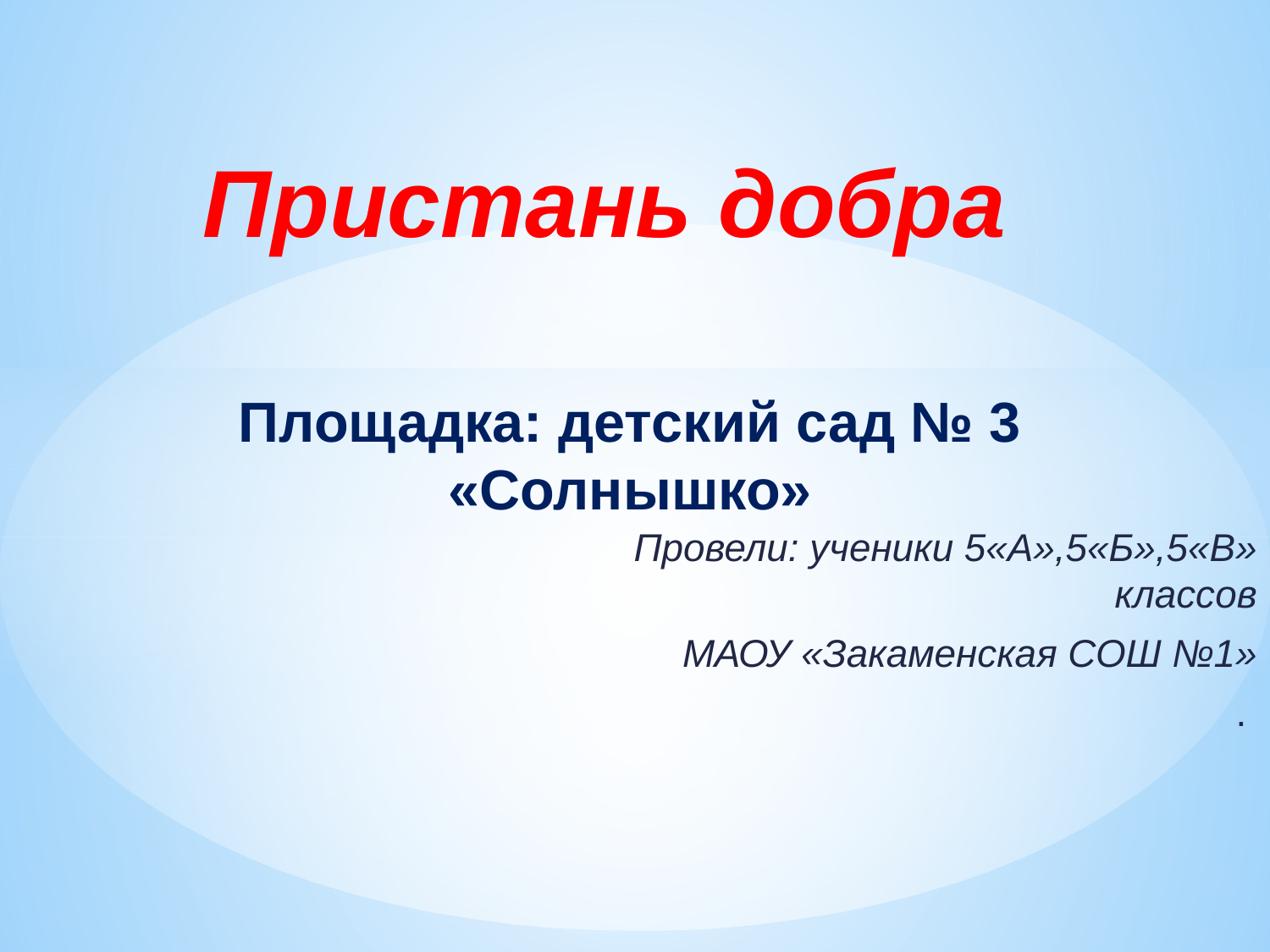

# Пристань добра
Площадка: детский сад № 3 «Солнышко»
Провели: ученики 5«А»,5«Б»,5«В» классов
МАОУ «Закаменская СОШ №1»
.